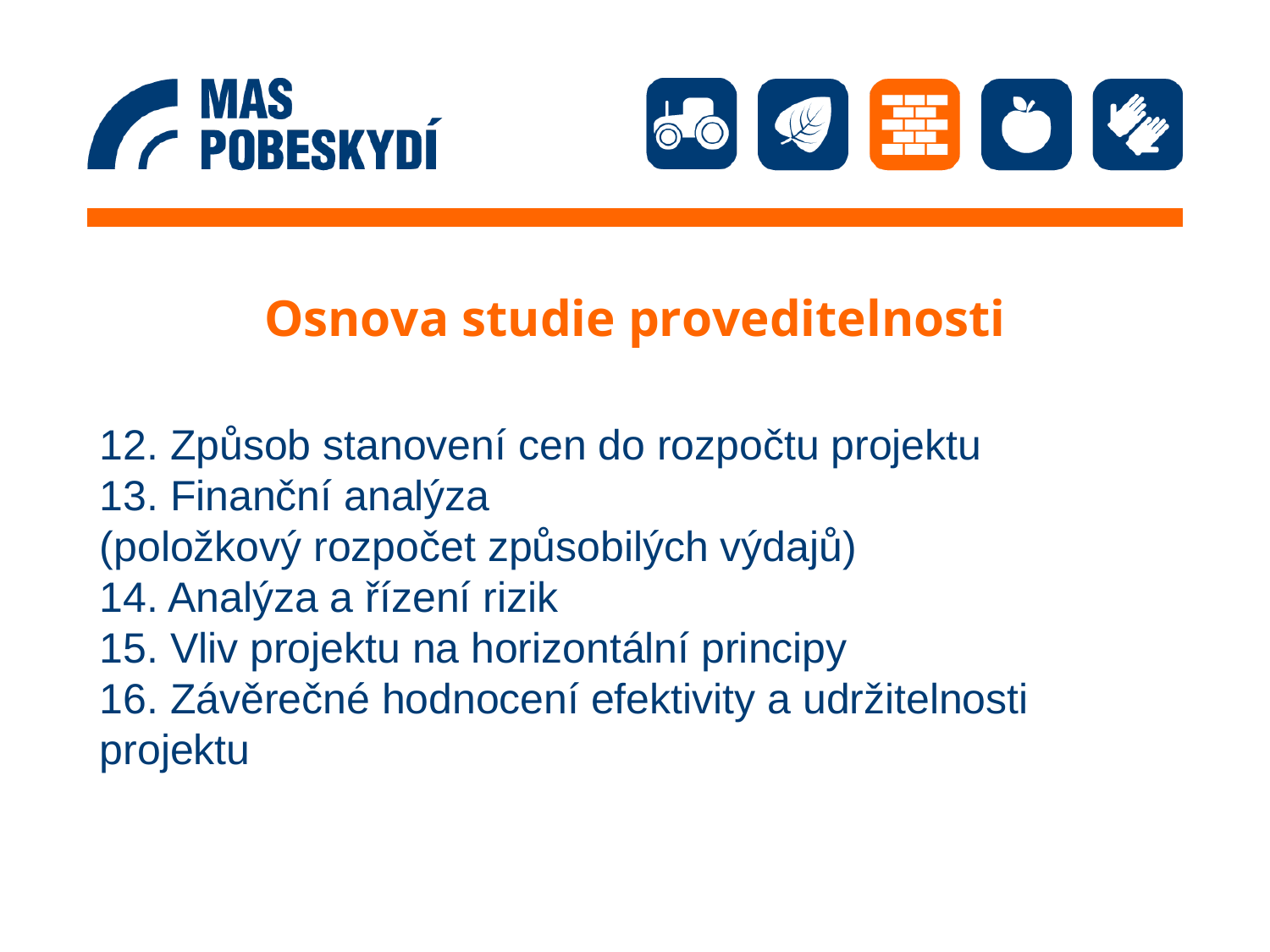

# Osnova studie proveditelnosti
12. Způsob stanovení cen do rozpočtu projektu
13. Finanční analýza
(položkový rozpočet způsobilých výdajů)
14. Analýza a řízení rizik
15. Vliv projektu na horizontální principy
16. Závěrečné hodnocení efektivity a udržitelnosti projektu